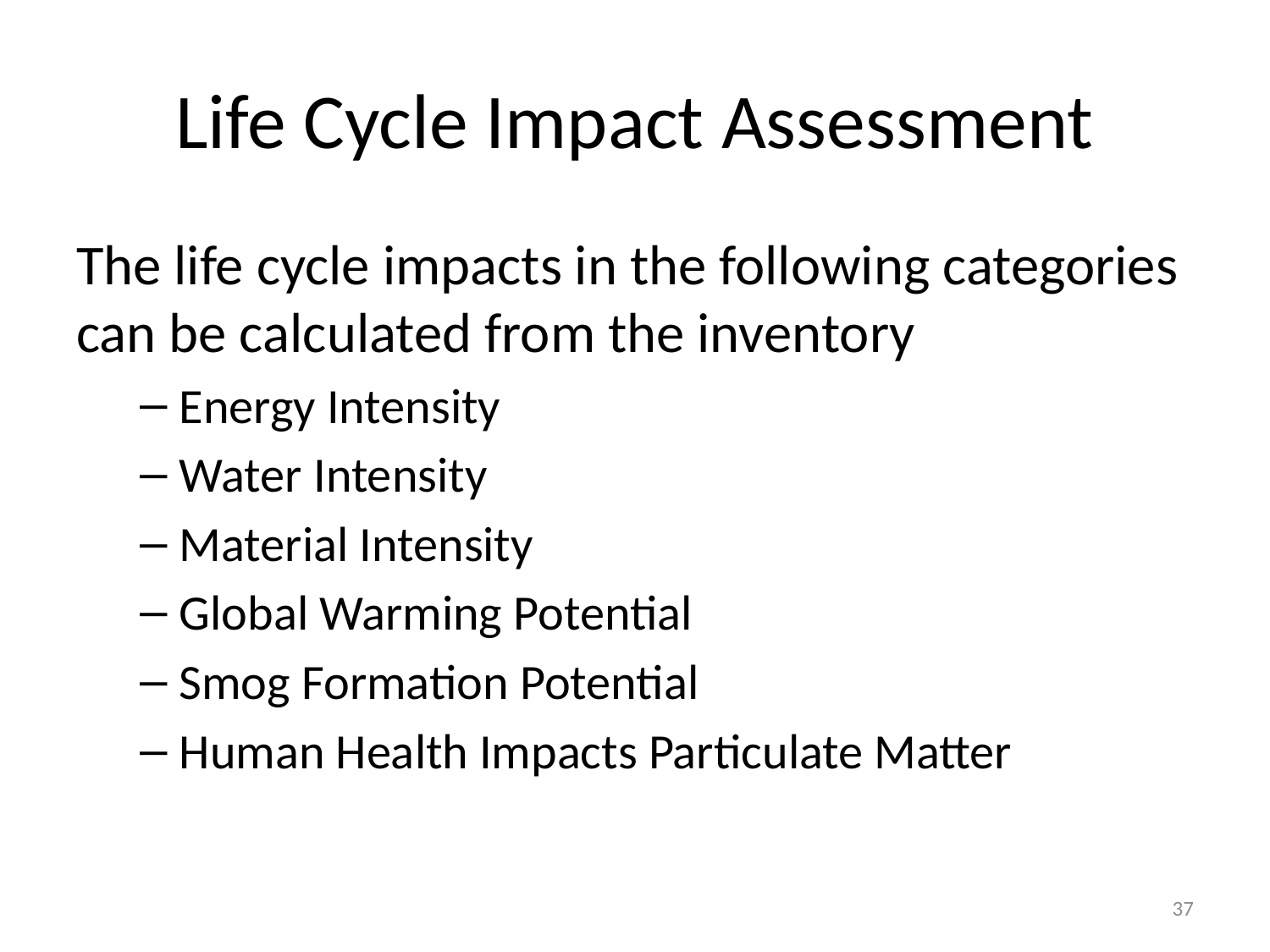

# Life Cycle Impact Assessment
The life cycle impacts in the following categories can be calculated from the inventory
Energy Intensity
Water Intensity
Material Intensity
Global Warming Potential
Smog Formation Potential
Human Health Impacts Particulate Matter
37